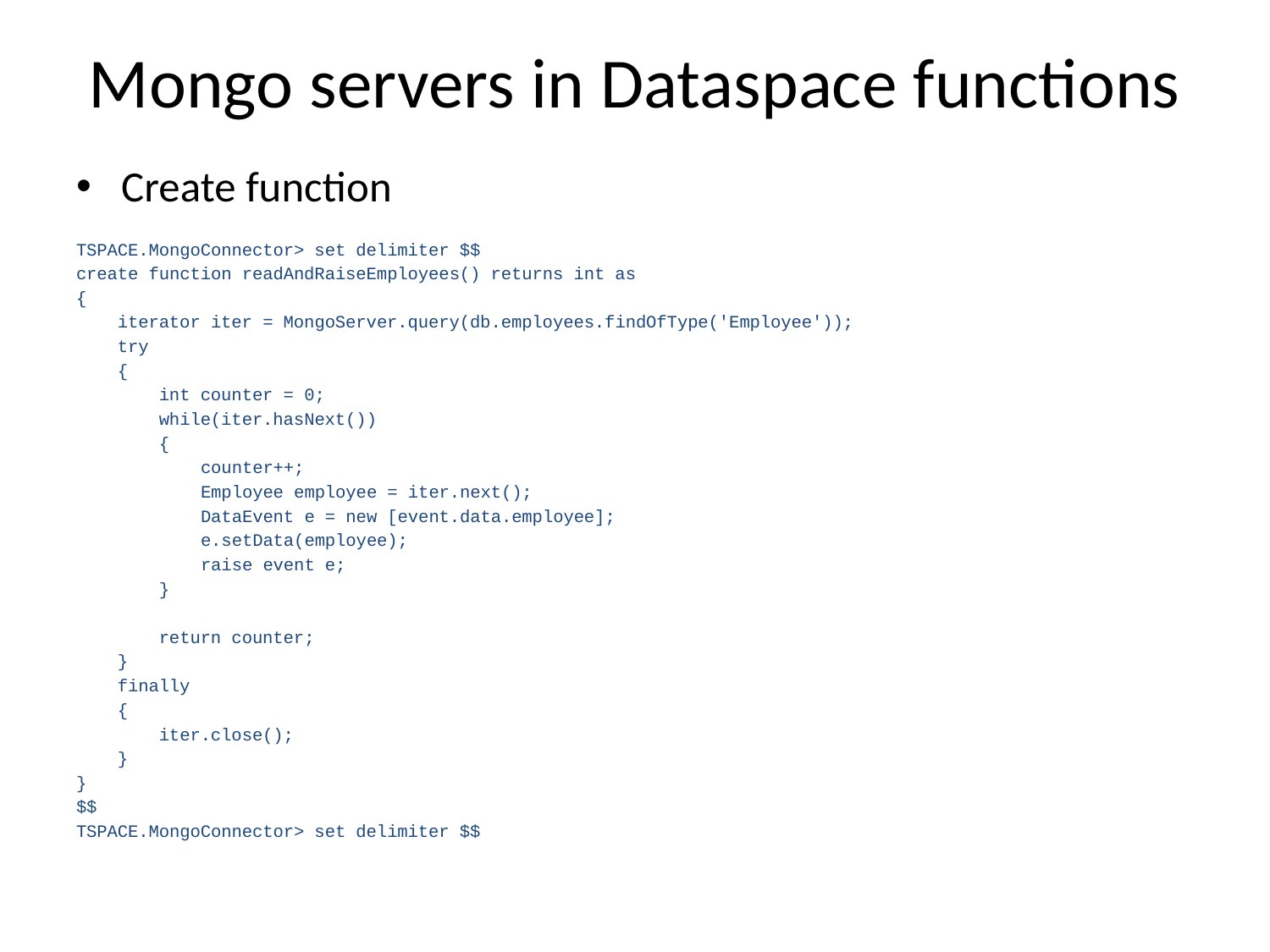

# Mongo servers in Dataspace functions
Create function

TSPACE.MongoConnector> set delimiter $$
create function readAndRaiseEmployees() returns int as
{
    iterator iter = MongoServer.query(db.employees.findOfType('Employee'));
    try
    {
        int counter = 0;
        while(iter.hasNext())
        {
            counter++;
            Employee employee = iter.next();
            DataEvent e = new [event.data.employee];
            e.setData(employee);
            raise event e;
        }

        return counter;
    }
    finally
    {
        iter.close();
    }
}
$$
TSPACE.MongoConnector> set delimiter $$